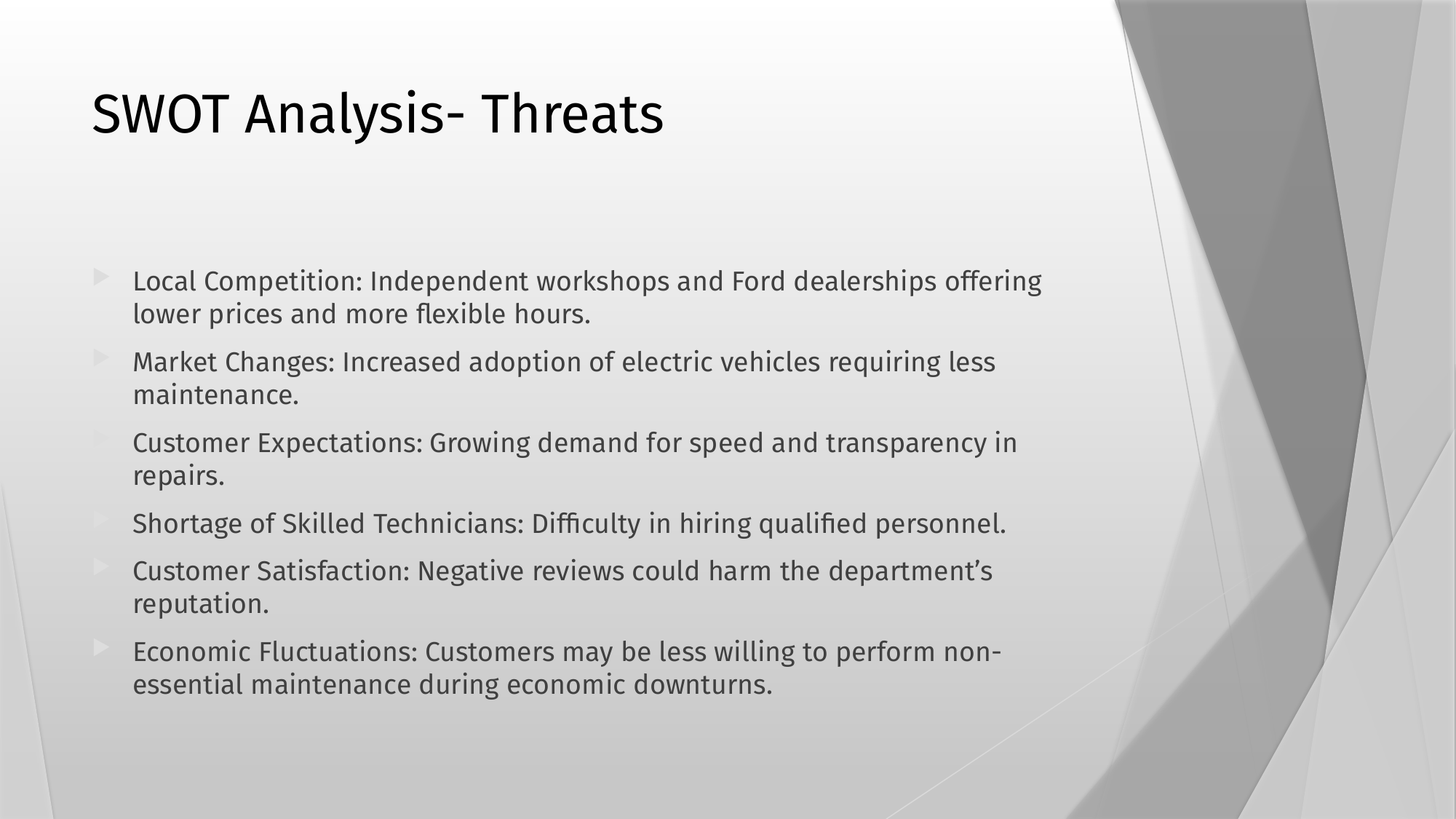

# SWOT Analysis- Threats
Local Competition: Independent workshops and Ford dealerships offering lower prices and more flexible hours.
Market Changes: Increased adoption of electric vehicles requiring less maintenance.
Customer Expectations: Growing demand for speed and transparency in repairs.
Shortage of Skilled Technicians: Difficulty in hiring qualified personnel.
Customer Satisfaction: Negative reviews could harm the department’s reputation.
Economic Fluctuations: Customers may be less willing to perform non-essential maintenance during economic downturns.